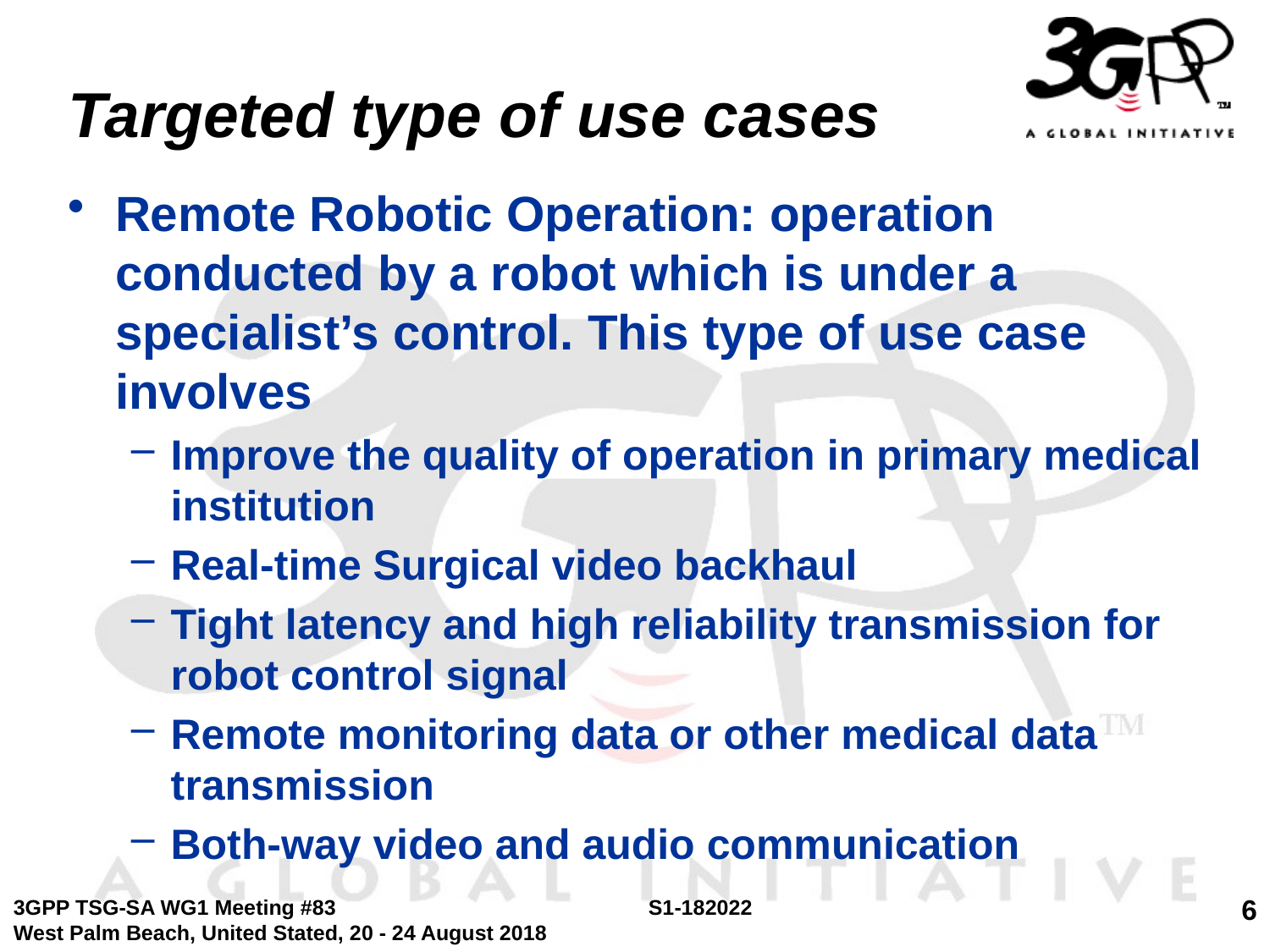

# Targeted type of use cases
Remote Robotic Operation: operation conducted by a robot which is under a specialist’s control. This type of use case involves
Improve the quality of operation in primary medical institution
Real-time Surgical video backhaul
Tight latency and high reliability transmission for robot control signal
Remote monitoring data or other medical data transmission
Both-way video and audio communication
6